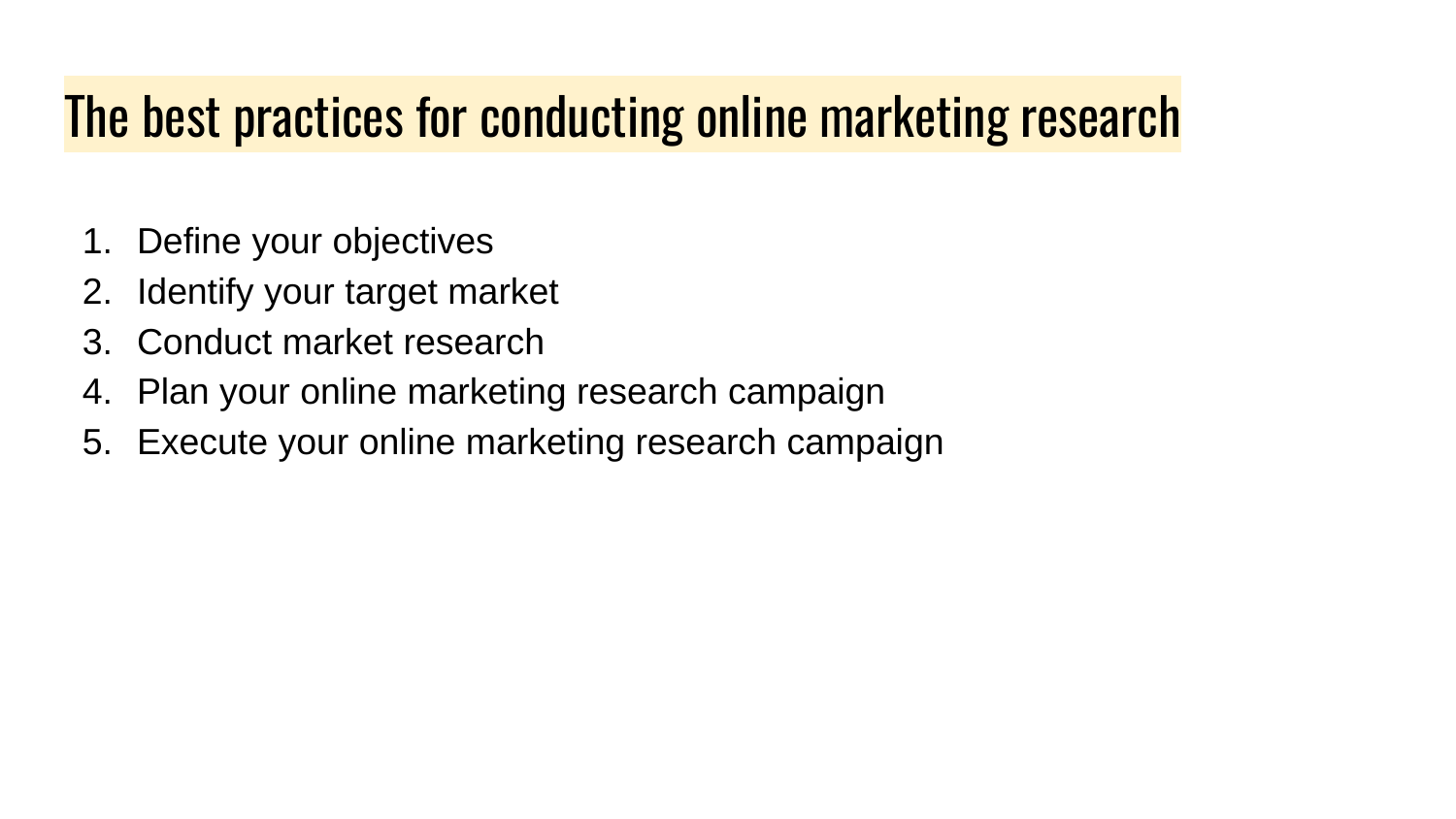

# The best practices for conducting online marketing research
Define your objectives
Identify your target market
Conduct market research
Plan your online marketing research campaign
Execute your online marketing research campaign